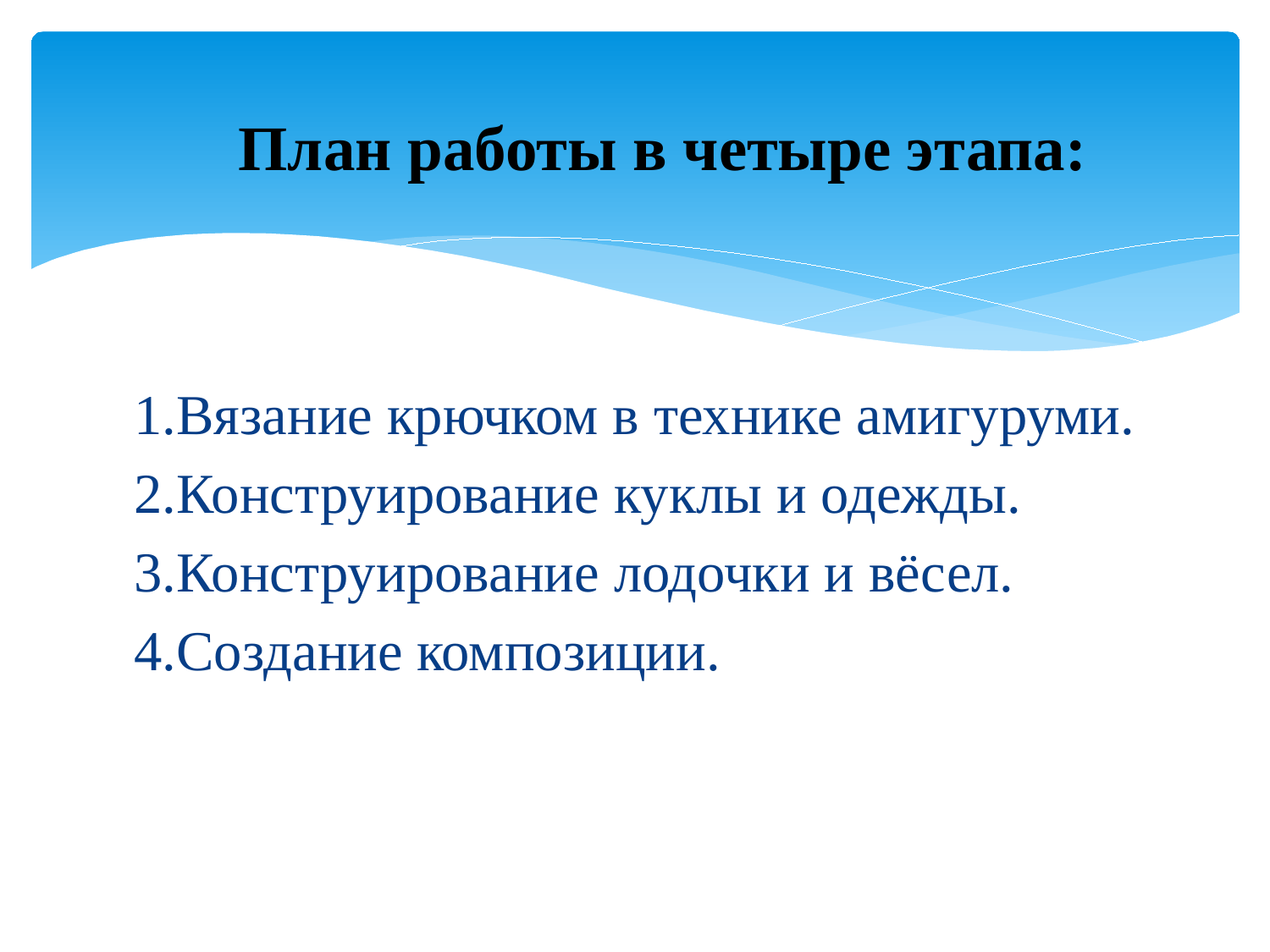

# План работы в четыре этапа:
1.Вязание крючком в технике амигуруми.
2.Конструирование куклы и одежды.
3.Конструирование лодочки и вёсел.
4.Создание композиции.